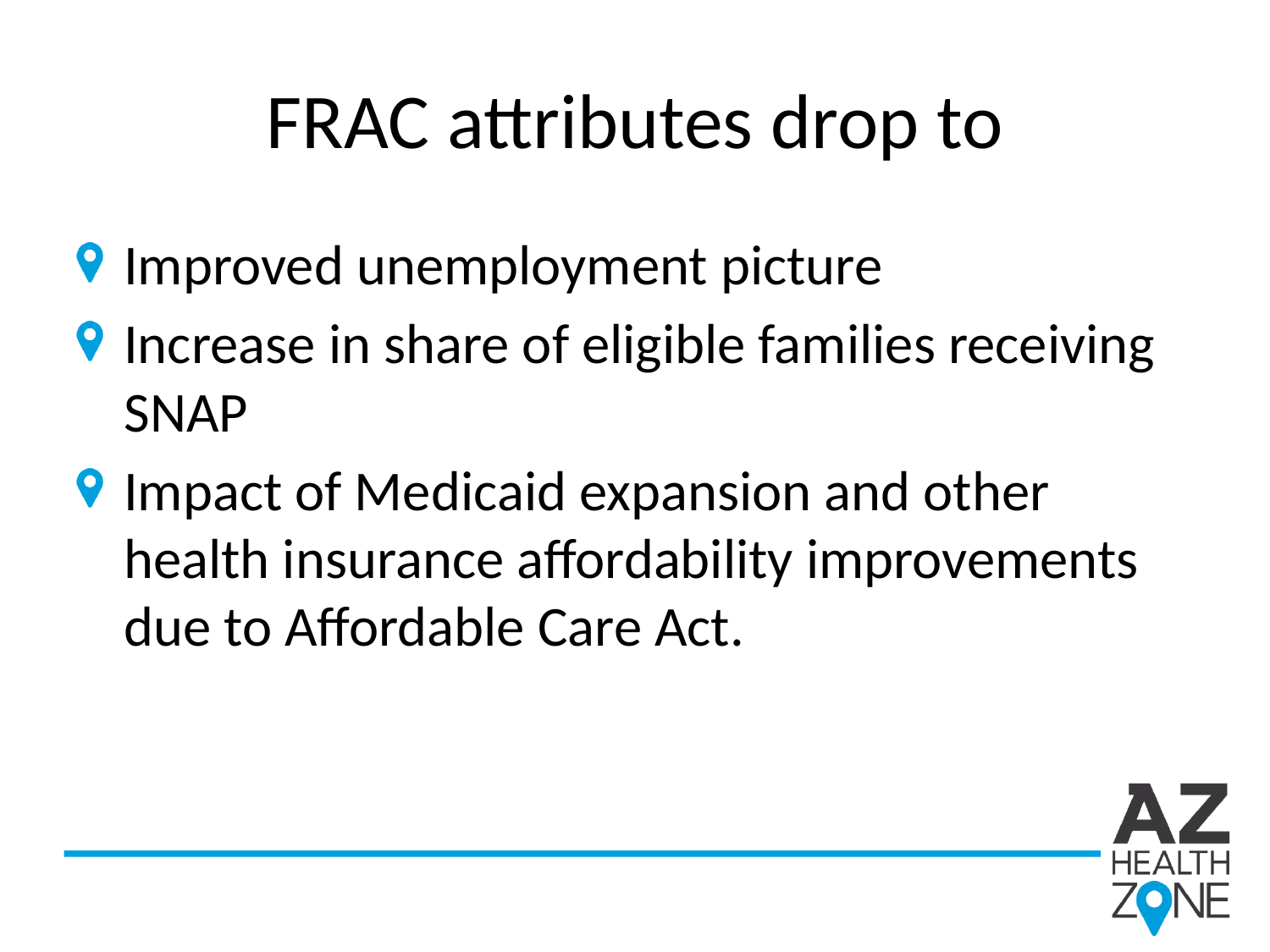

# FRAC attributes drop to
Improved unemployment picture
Increase in share of eligible families receiving SNAP
Impact of Medicaid expansion and other health insurance affordability improvements due to Affordable Care Act.